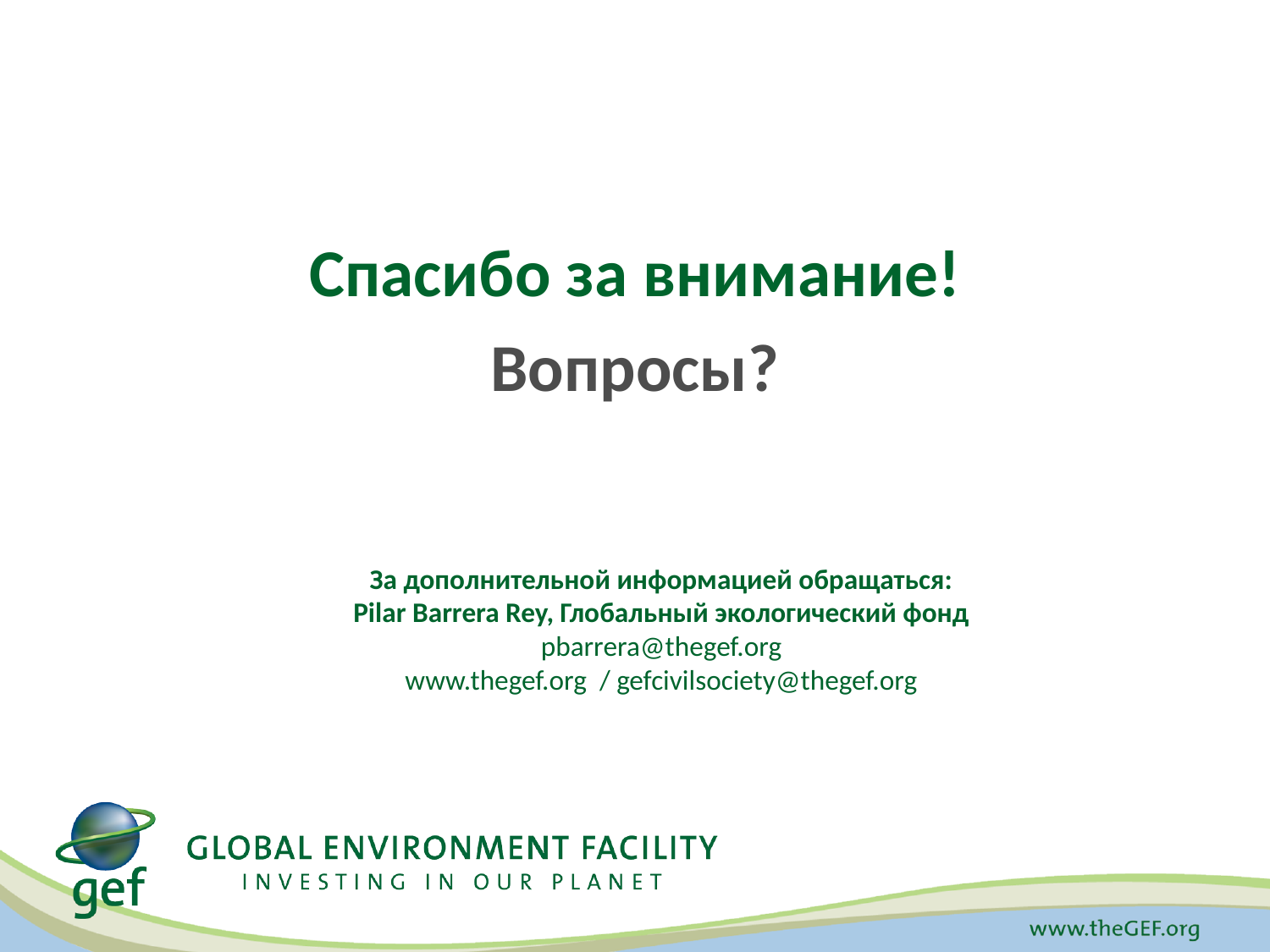

Спасибо за внимание!
Вопросы?
За дополнительной информацией обращаться:
Pilar Barrera Rey, Глобальный экологический фонд
pbarrera@thegef.org
www.thegef.org  / gefcivilsociety@thegef.org